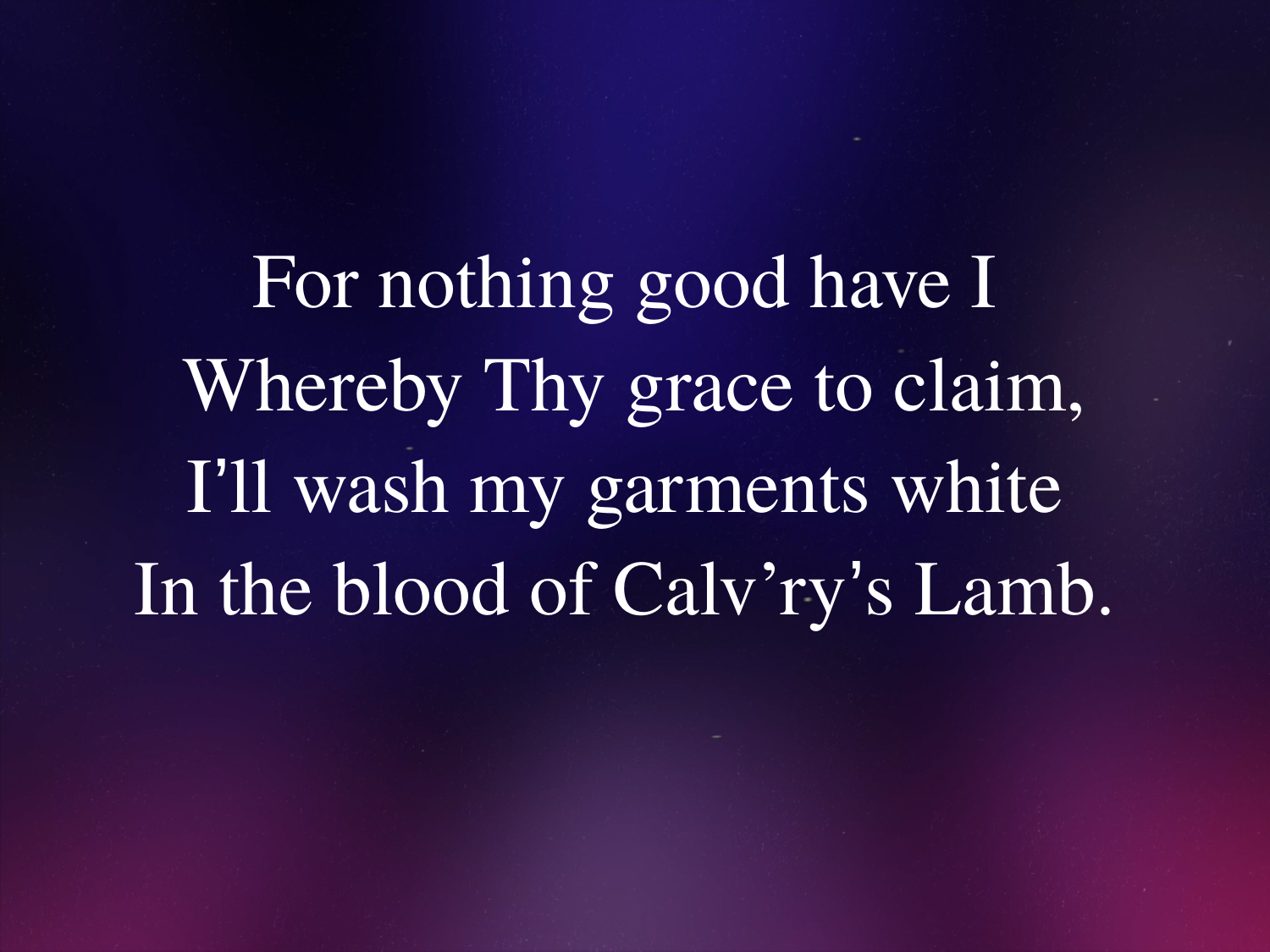

# For nothing good have I Whereby Thy grace to claim, I’ll wash my garments white In the blood of Calv’ry’s Lamb.